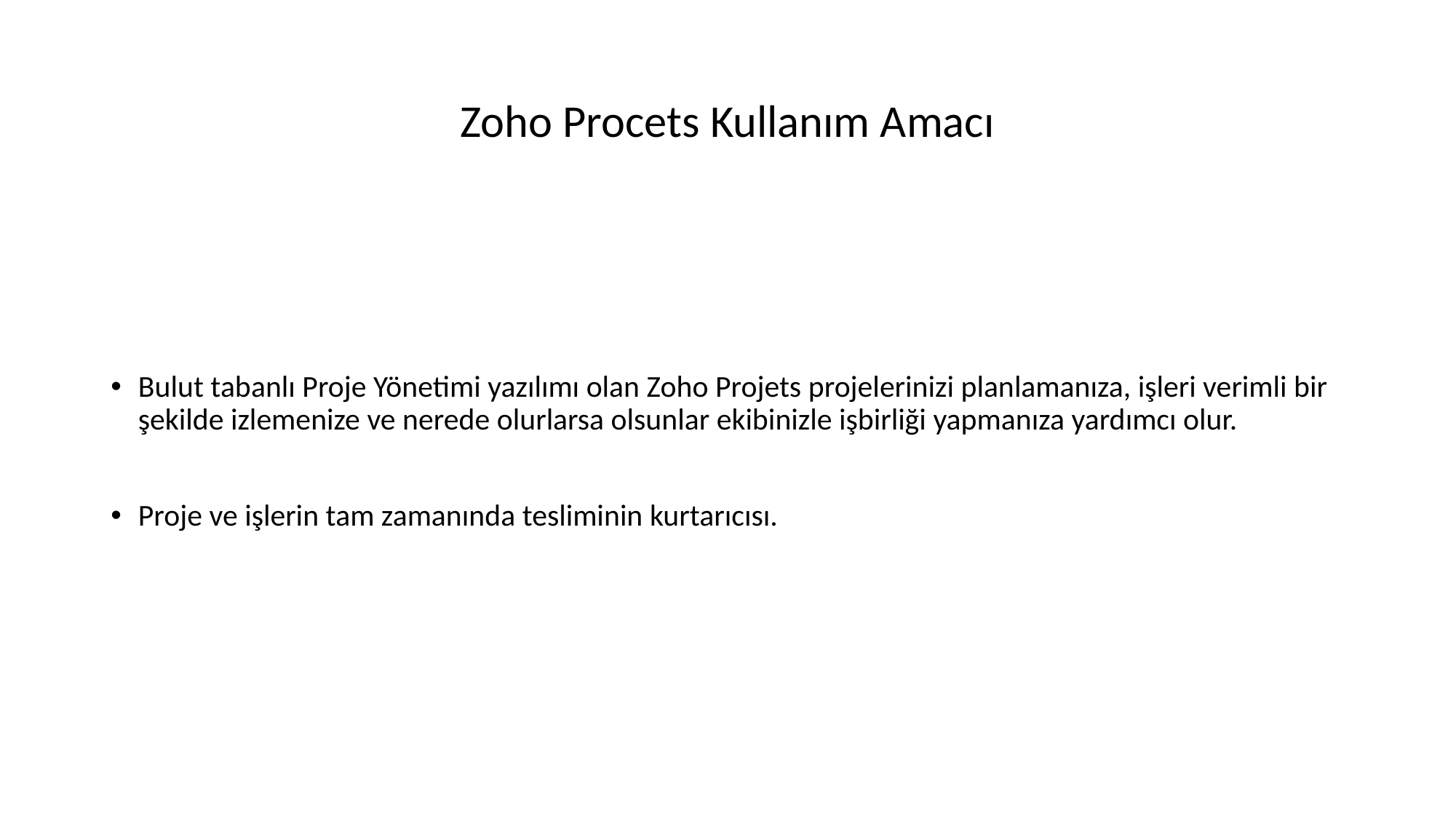

# Zoho Procets Kullanım Amacı

Bulut tabanlı Proje Yönetimi yazılımı olan Zoho Projets projelerinizi planlamanıza, işleri verimli bir şekilde izlemenize ve nerede olurlarsa olsunlar ekibinizle işbirliği yapmanıza yardımcı olur.

Proje ve işlerin tam zamanında tesliminin kurtarıcısı.